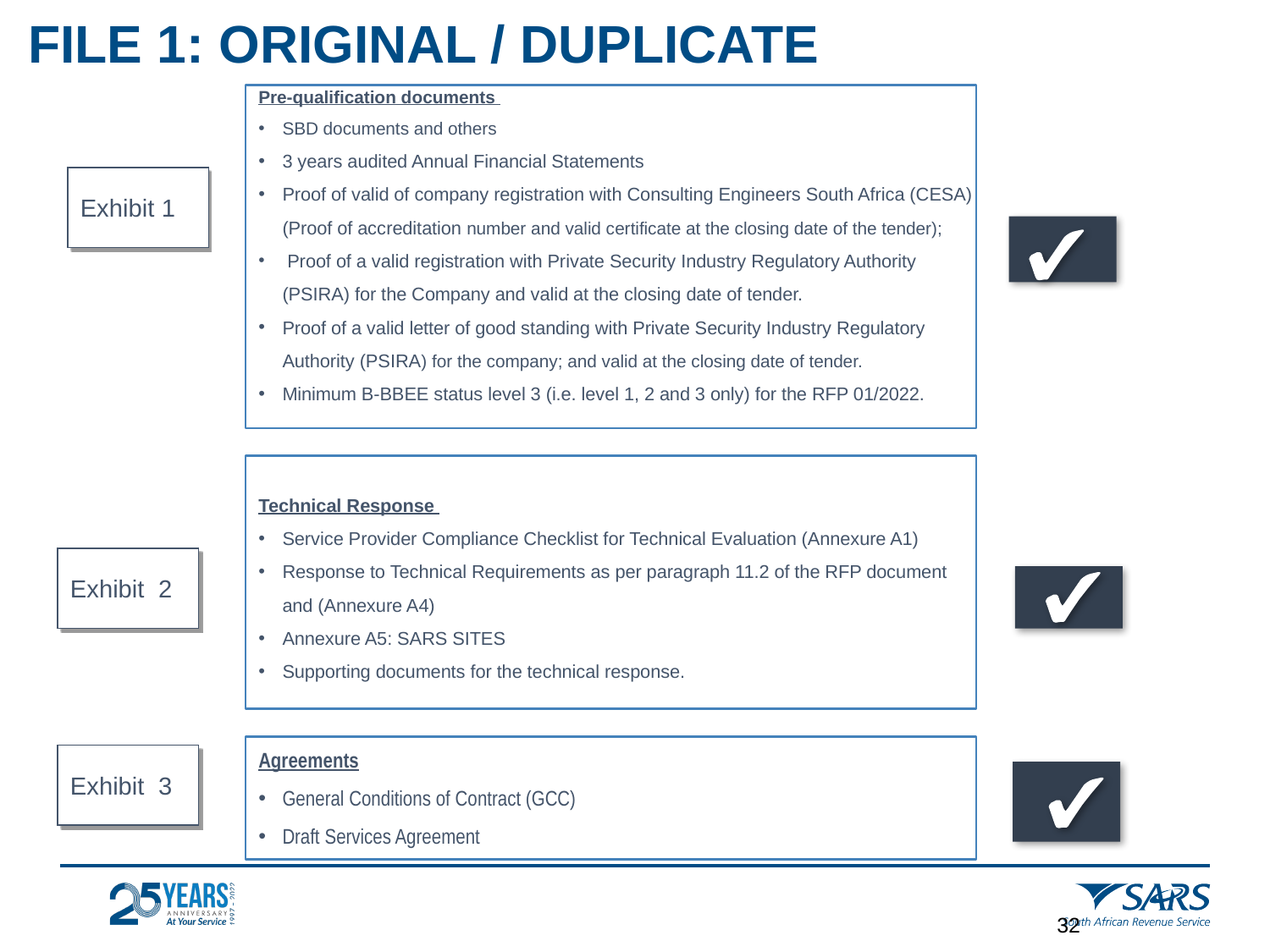

FILE 1: ORIGINAL / DUPLICATE
Pre-qualification documents
SBD documents and others
3 years audited Annual Financial Statements
Proof of valid of company registration with Consulting Engineers South Africa (CESA) (Proof of accreditation number and valid certificate at the closing date of the tender);
 Proof of a valid registration with Private Security Industry Regulatory Authority (PSIRA) for the Company and valid at the closing date of tender.
Proof of a valid letter of good standing with Private Security Industry Regulatory Authority (PSIRA) for the company; and valid at the closing date of tender.
Minimum B-BBEE status level 3 (i.e. level 1, 2 and 3 only) for the RFP 01/2022.

Exhibit 1

Technical Response
Service Provider Compliance Checklist for Technical Evaluation (Annexure A1)
Response to Technical Requirements as per paragraph 11.2 of the RFP document and (Annexure A4)
Annexure A5: SARS SITES
Supporting documents for the technical response.
Exhibit  2

Agreements
General Conditions of Contract (GCC)
Draft Services Agreement

Exhibit  3

32